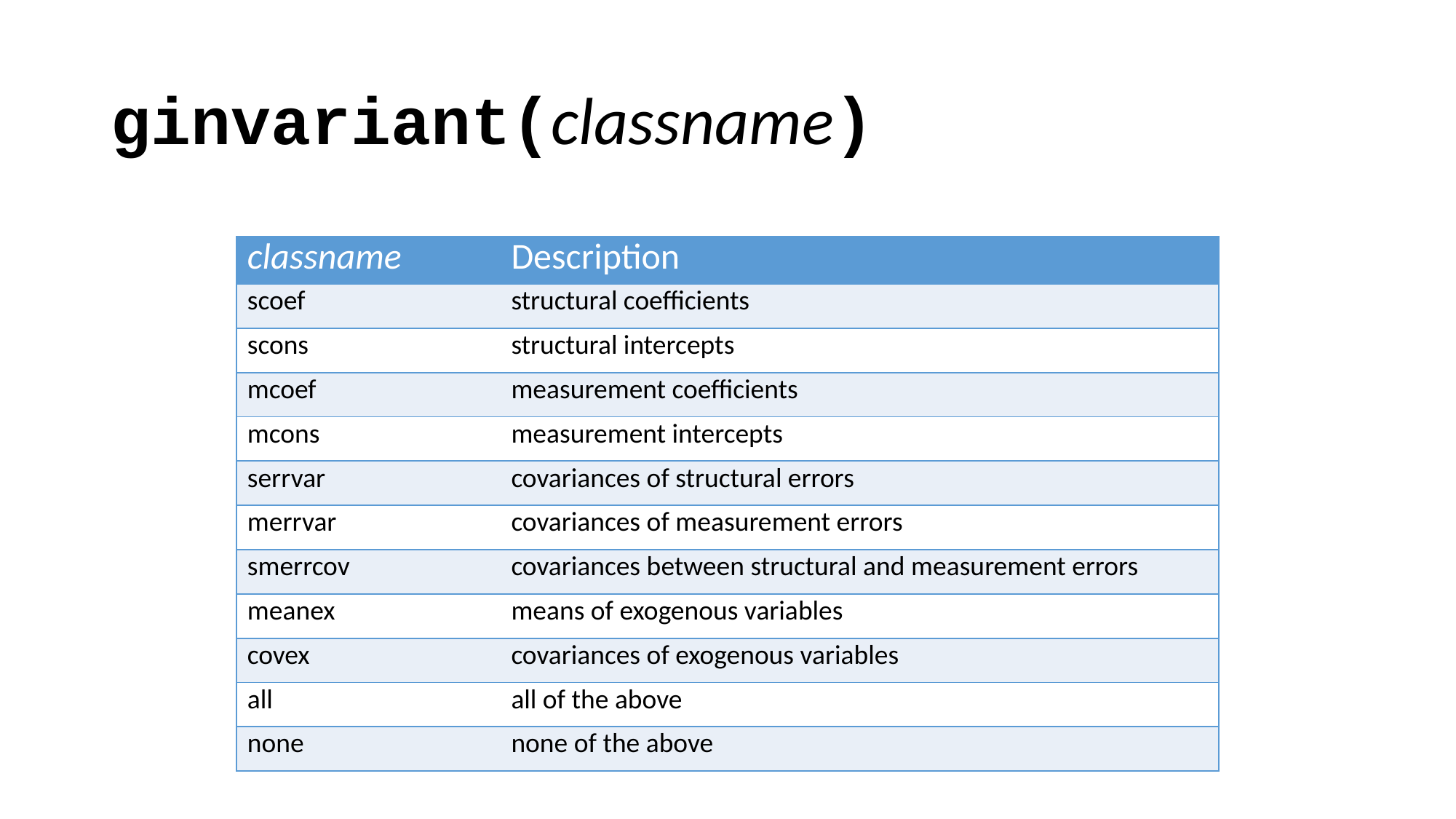

# ginvariant(classname)
| classname | Description |
| --- | --- |
| scoef | structural coefficients |
| scons | structural intercepts |
| mcoef | measurement coefficients |
| mcons | measurement intercepts |
| serrvar | covariances of structural errors |
| merrvar | covariances of measurement errors |
| smerrcov | covariances between structural and measurement errors |
| meanex | means of exogenous variables |
| covex | covariances of exogenous variables |
| all | all of the above |
| none | none of the above |